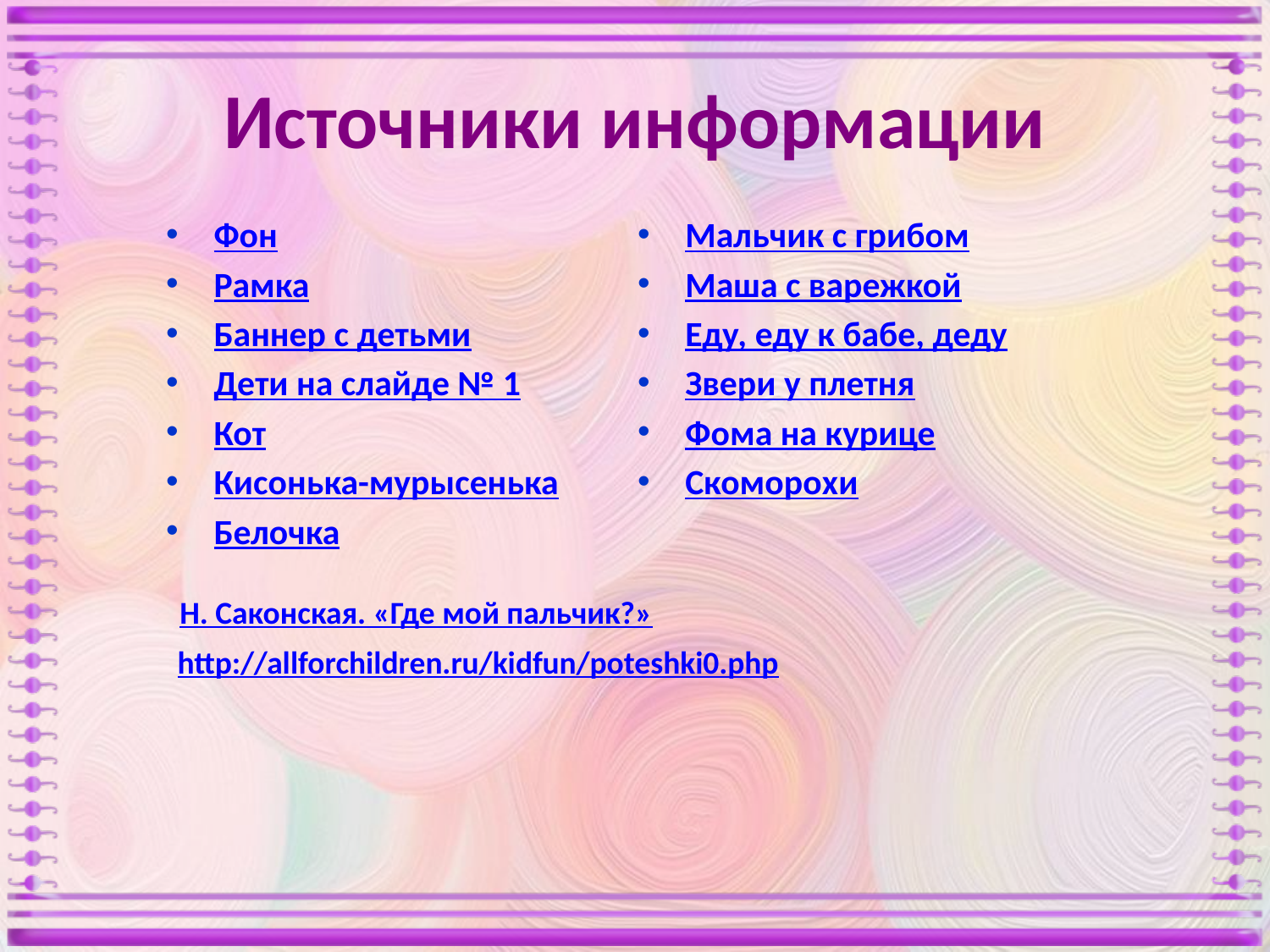

# Источники информации
Мальчик с грибом
Маша с варежкой
Еду, еду к бабе, деду
Звери у плетня
Фома на курице
Скоморохи

Фон
Рамка
Баннер с детьми
Дети на слайде № 1
Кот
Кисонька-мурысенька
Белочка

Н. Саконская. «Где мой пальчик?»
http://allforchildren.ru/kidfun/poteshki0.php